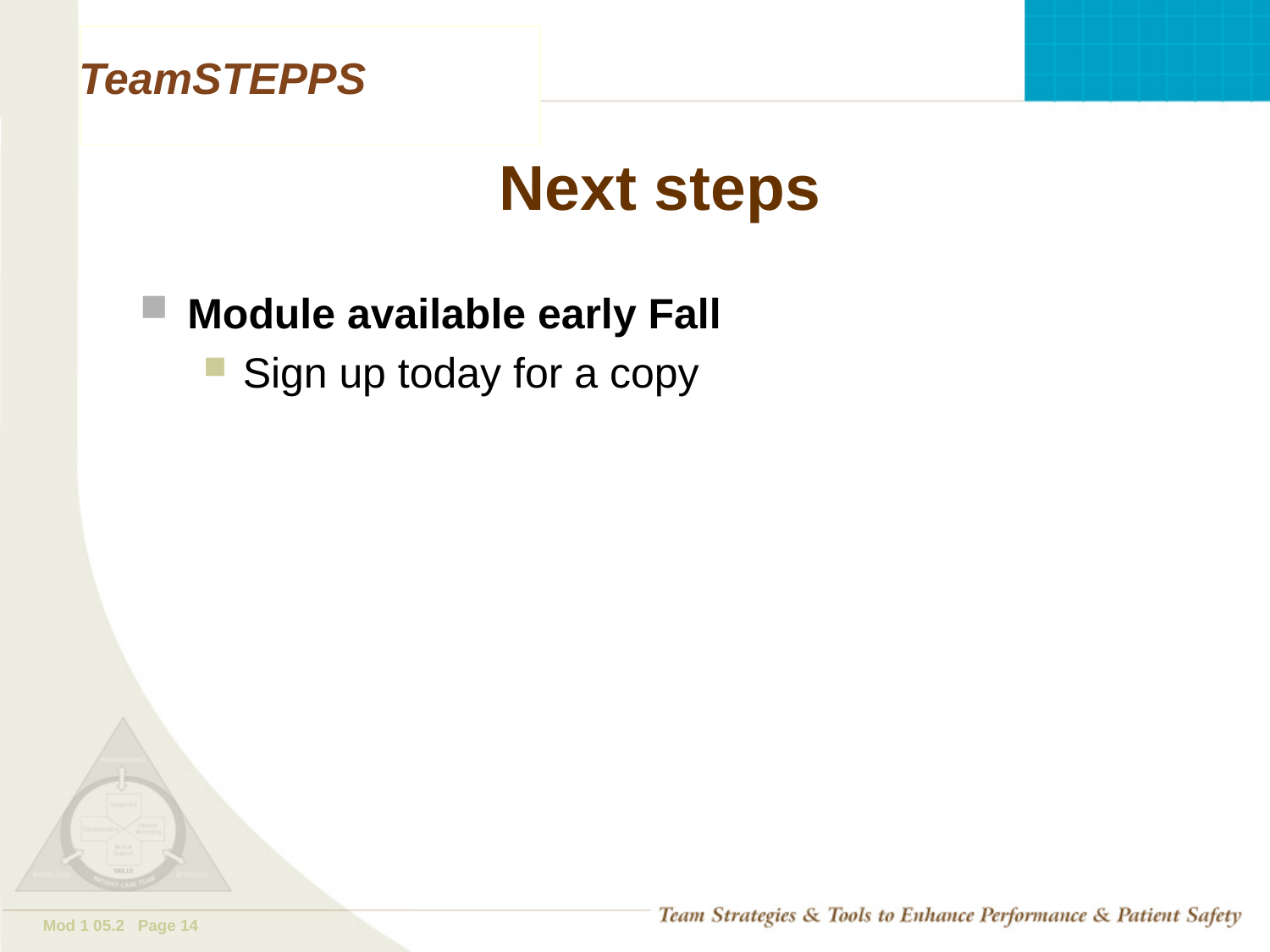

# Next steps
Module available early Fall
Sign up today for a copy